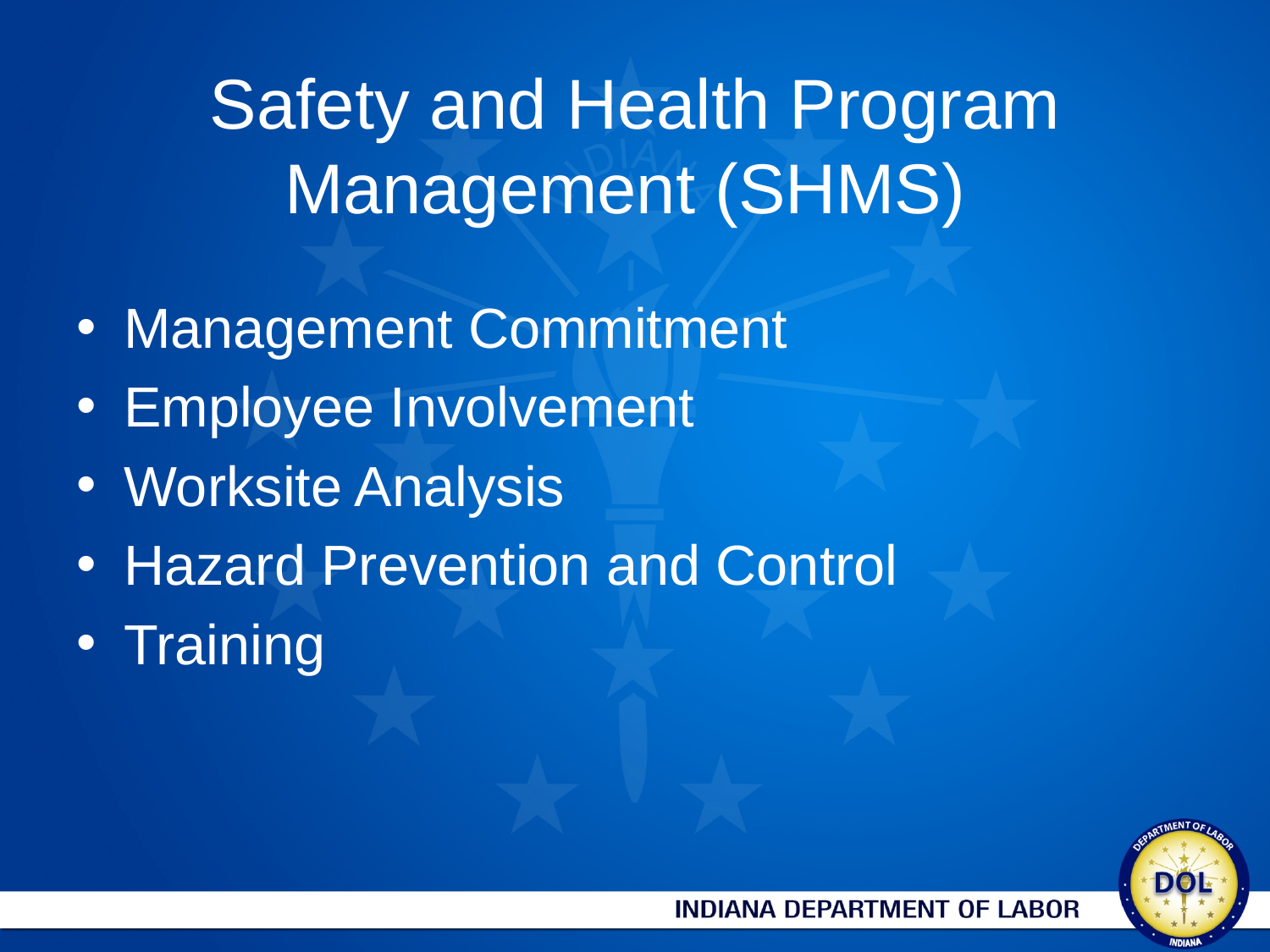

# Safety and Health Program Management (SHMS)
Management Commitment
Employee Involvement
Worksite Analysis
Hazard Prevention and Control
Training